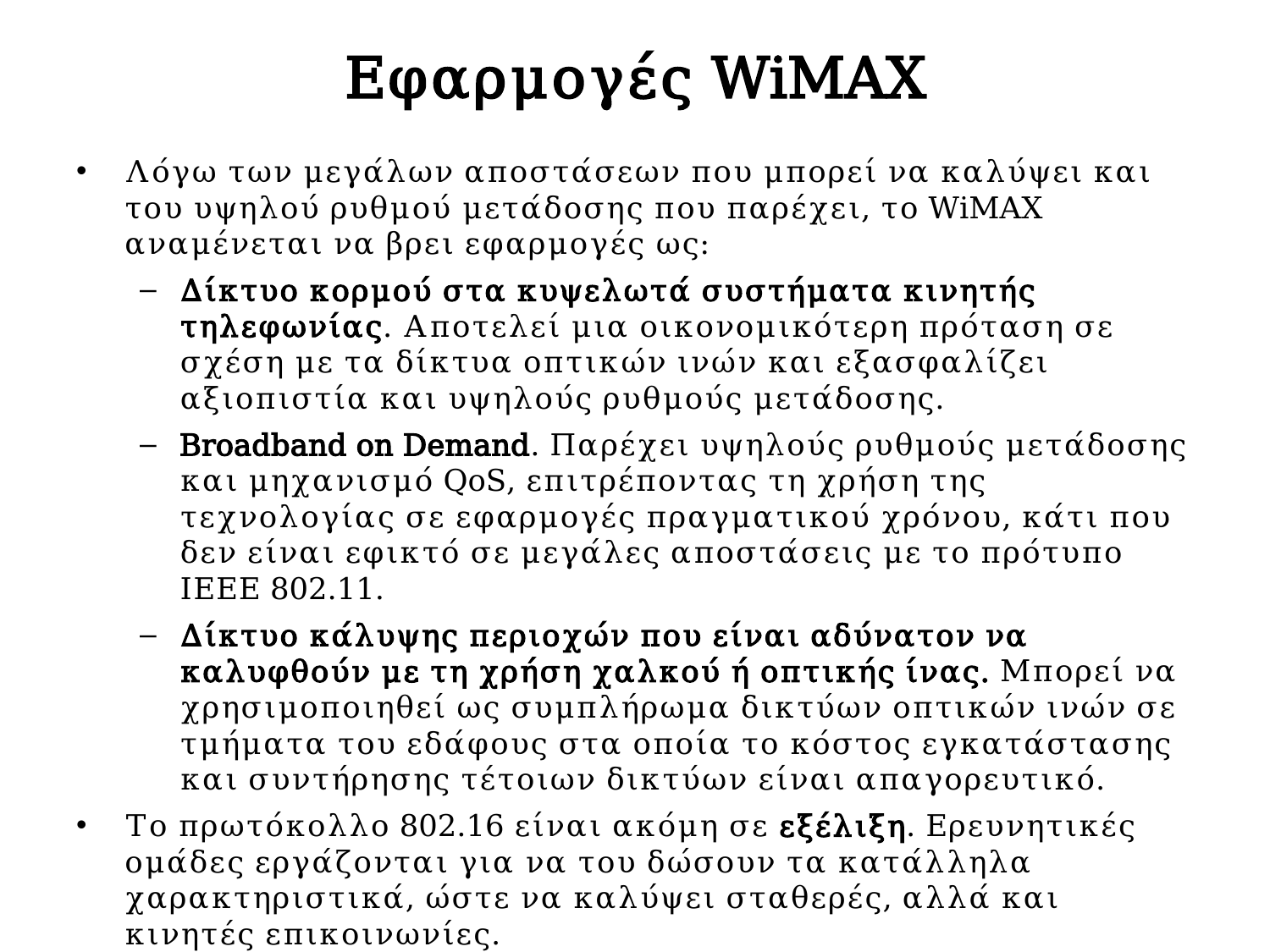

# Εφαρμογές WiMAX
Λόγω των μεγάλων αποστάσεων που μπορεί να καλύψει και του υψηλού ρυθμού μετάδοσης που παρέχει, το WiMAX αναμένεται να βρει εφαρμογές ως:
Δίκτυο κορμού στα κυψελωτά συστήματα κινητής τηλεφωνίας. Αποτελεί μια οικονομικότερη πρόταση σε σχέση με τα δίκτυα οπτικών ινών και εξασφαλίζει αξιοπιστία και υψηλούς ρυθμούς μετάδοσης.
Broadband on Demand. Παρέχει υψηλούς ρυθμούς μετάδοσης και μηχανισμό QoS, επιτρέποντας τη χρήση της τεχνολογίας σε εφαρμογές πραγματικού χρόνου, κάτι που δεν είναι εφικτό σε μεγάλες αποστάσεις με το πρότυπο ΙΕΕΕ 802.11.
Δίκτυο κάλυψης περιοχών που είναι αδύνατον να καλυφθούν με τη χρήση χαλκού ή οπτικής ίνας. Μπορεί να χρησιμοποιηθεί ως συμπλήρωμα δικτύων οπτικών ινών σε τμήματα του εδάφους στα οποία το κόστος εγκατάστασης και συντήρησης τέτοιων δικτύων είναι απαγορευτικό.
Το πρωτόκολλο 802.16 είναι ακόμη σε εξέλιξη. Ερευνητικές ομάδες εργάζονται για να του δώσουν τα κατάλληλα χαρακτηριστικά, ώστε να καλύψει σταθερές, αλλά και κινητές επικοινωνίες.
O ανταγωνισμός με άλλες τεχνολογίες, όπως τα δίκτυα κινητής τηλεφωνίας 3G/UMTS και 4G/LTE, είναι πολύ σκληρός.